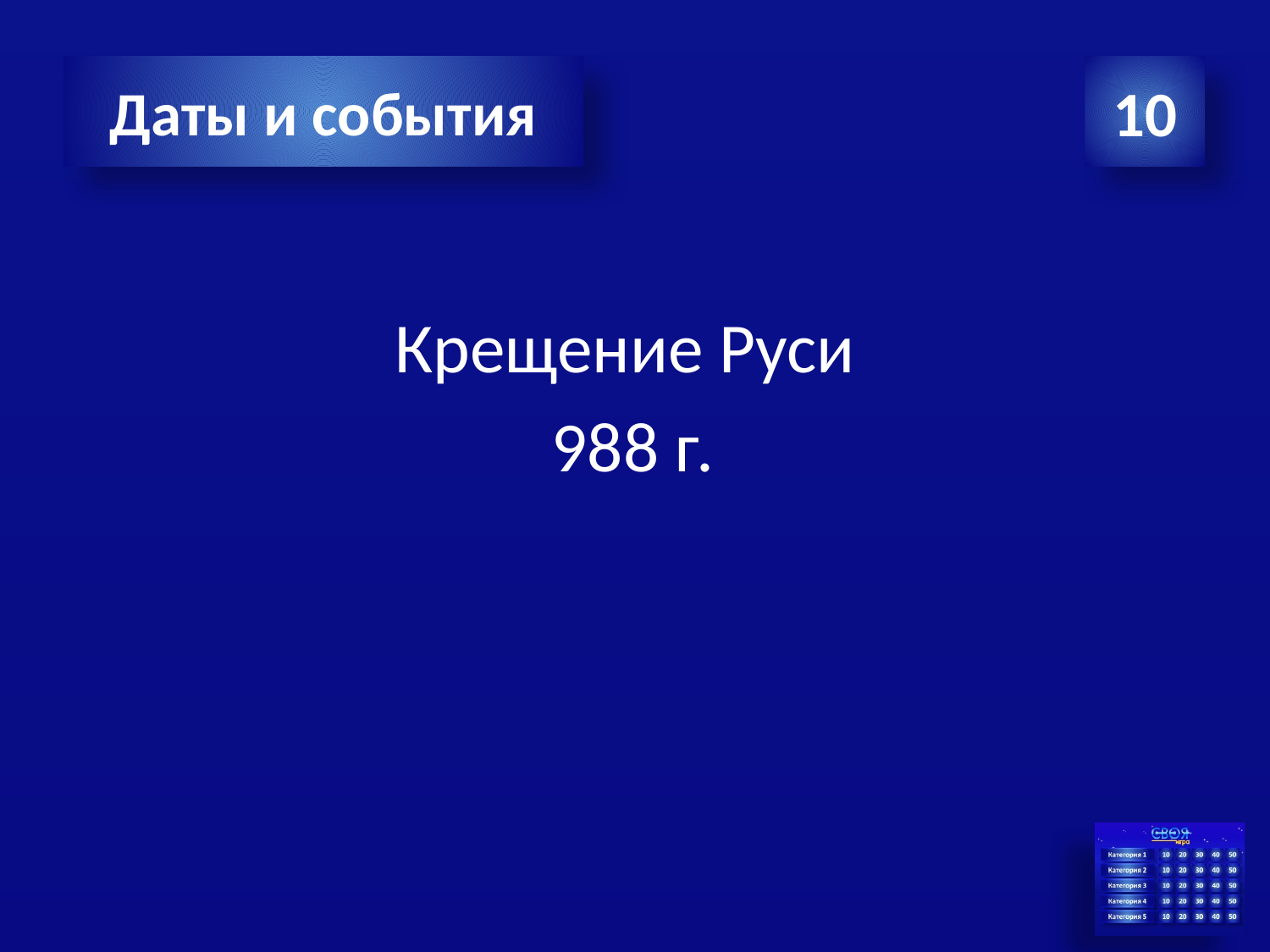

Даты и события
10
Крещение Руси
988 г.